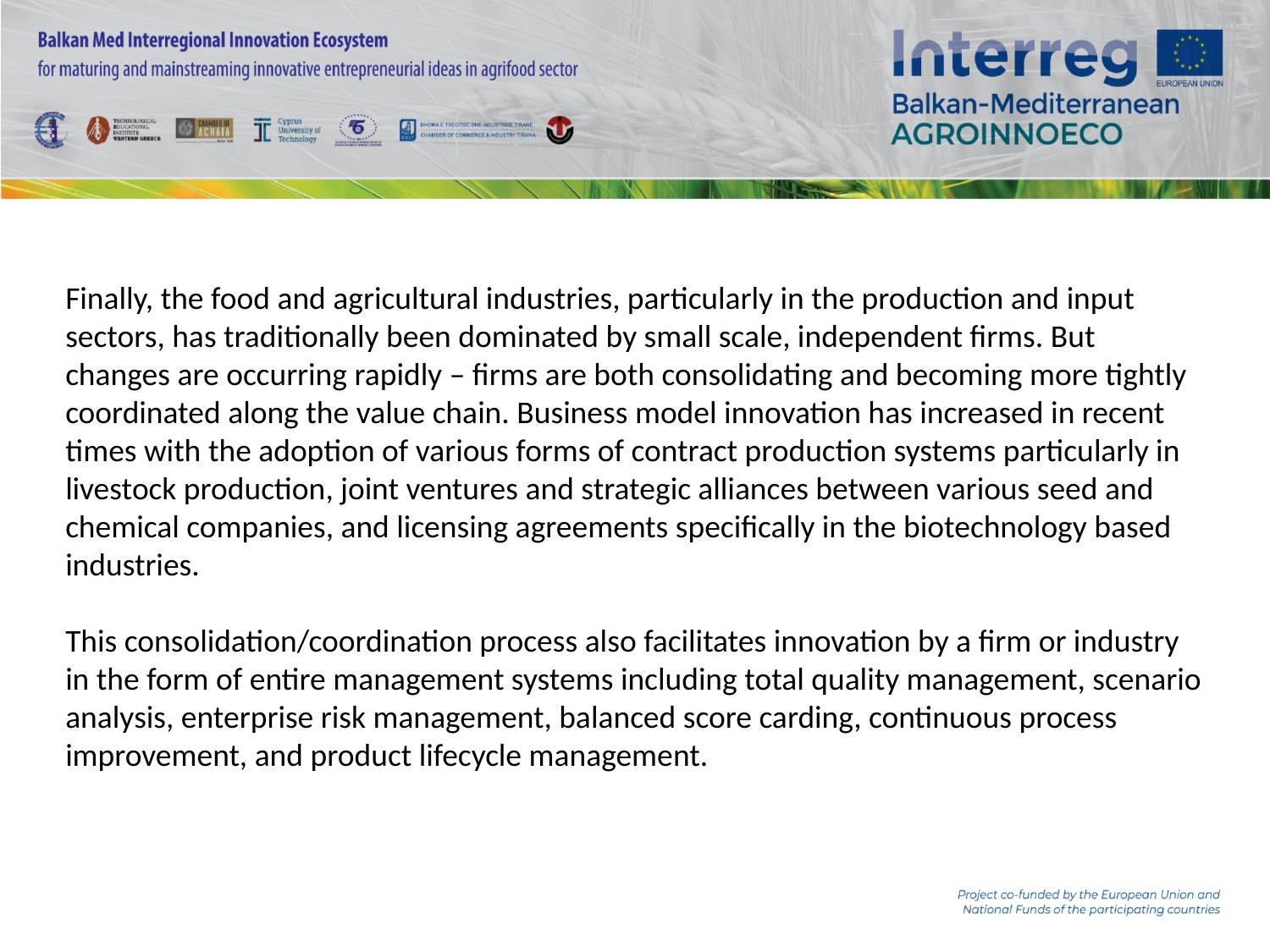

Finally, the food and agricultural industries, particularly in the production and input sectors, has traditionally been dominated by small scale, independent firms. But changes are occurring rapidly – firms are both consolidating and becoming more tightly coordinated along the value chain. Business model innovation has increased in recent times with the adoption of various forms of contract production systems particularly in livestock production, joint ventures and strategic alliances between various seed and chemical companies, and licensing agreements specifically in the biotechnology based industries.

This consolidation/coordination process also facilitates innovation by a firm or industry in the form of entire management systems including total quality management, scenario analysis, enterprise risk management, balanced score carding, continuous process improvement, and product lifecycle management.